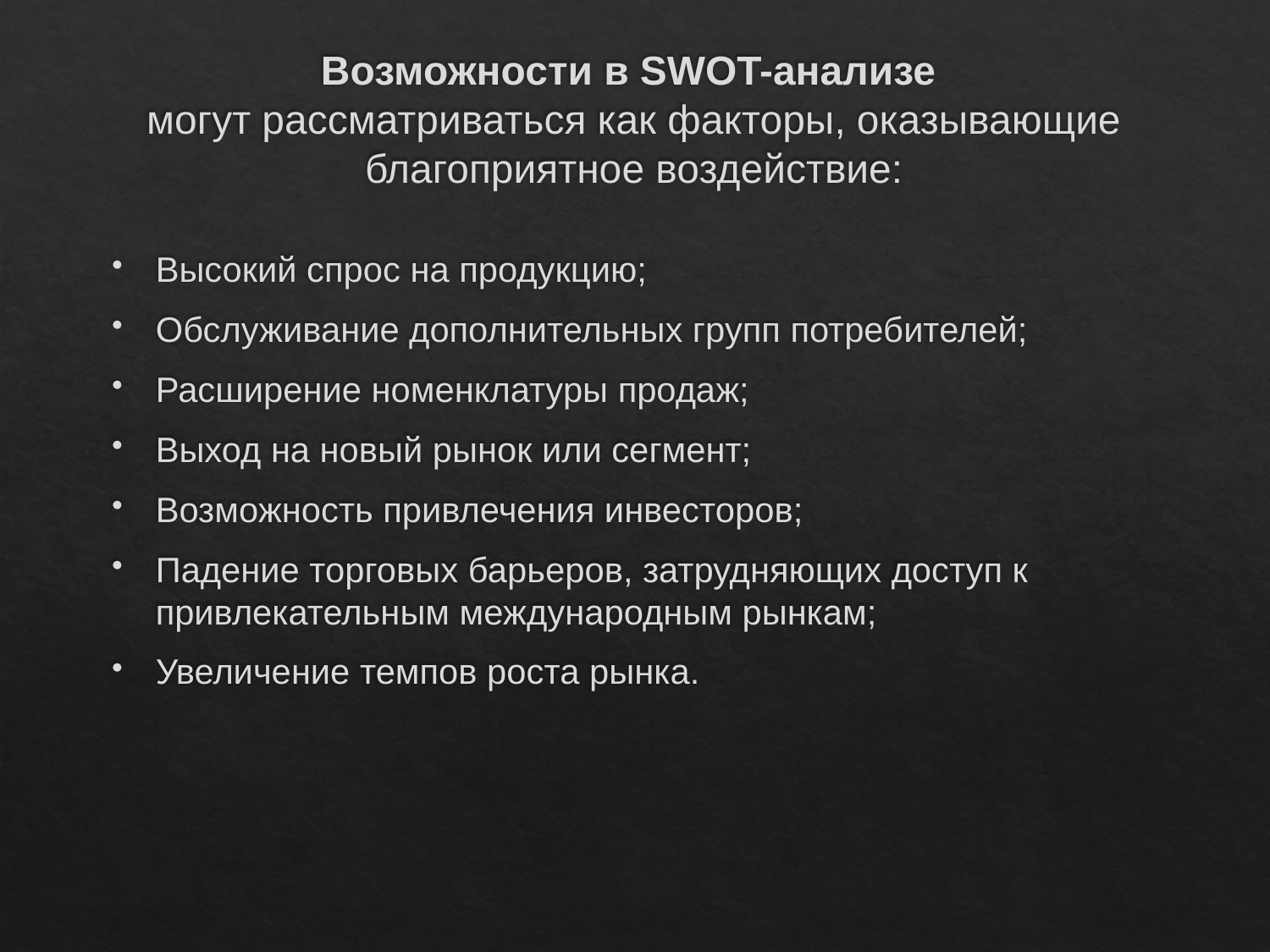

# Возможности в SWOT-анализе могут рассматриваться как факторы, оказывающие благоприятное воздействие:
Высокий спрос на продукцию;
Обслуживание дополнительных групп потребителей;
Расширение номенклатуры продаж;
Выход на новый рынок или сегмент;
Возможность привлечения инвесторов;
Падение торговых барьеров, затрудняющих доступ к привлекательным международным рынкам;
Увеличение темпов роста рынка.